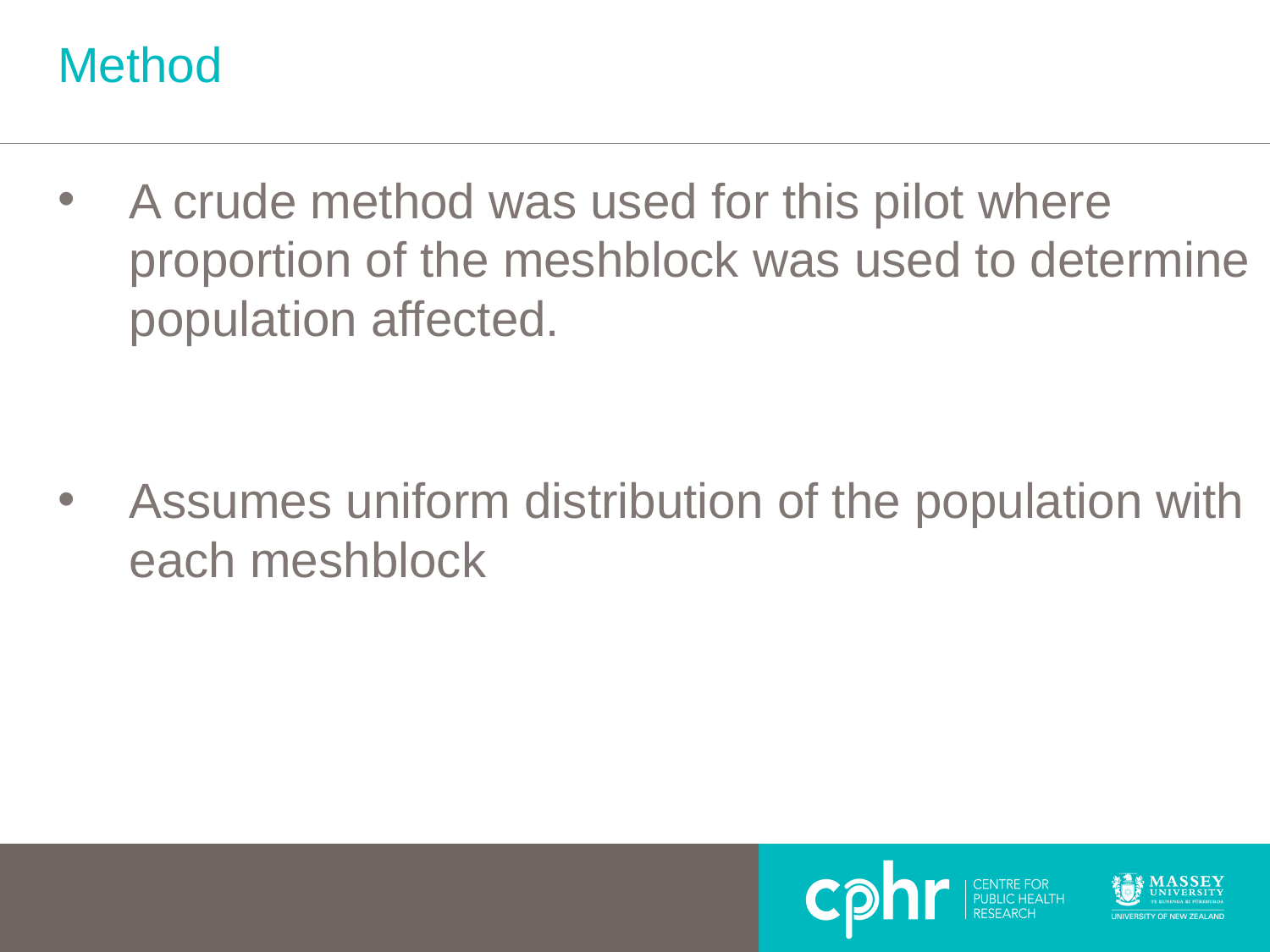

# Method
A crude method was used for this pilot where proportion of the meshblock was used to determine population affected.

Assumes uniform distribution of the population with each meshblock